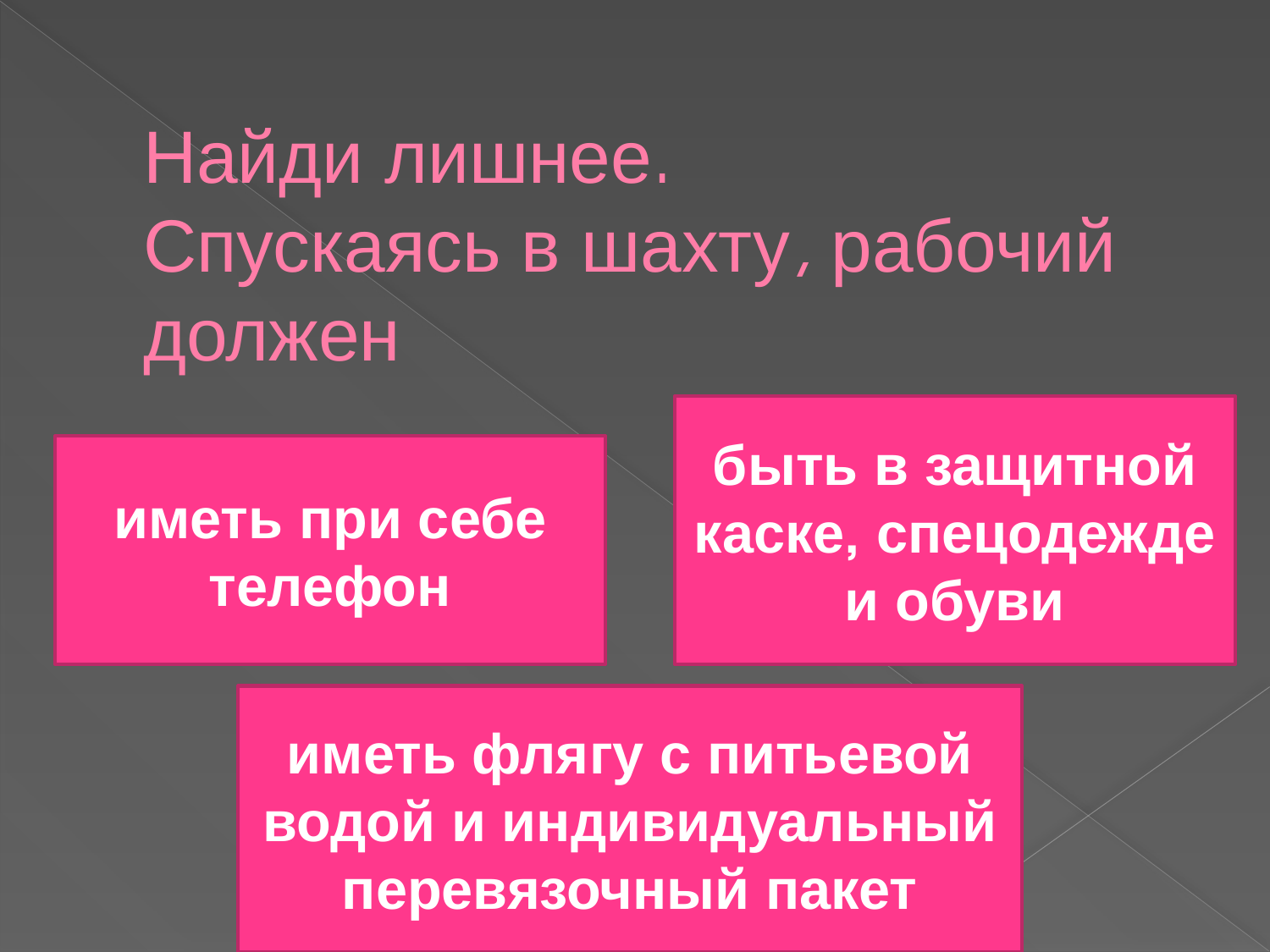

# Найди лишнее. Спускаясь в шахту, рабочий должен
быть в защитной каске, спецодежде и обуви
иметь при себе телефон
иметь флягу с питьевой водой и индивидуальный перевязочный пакет